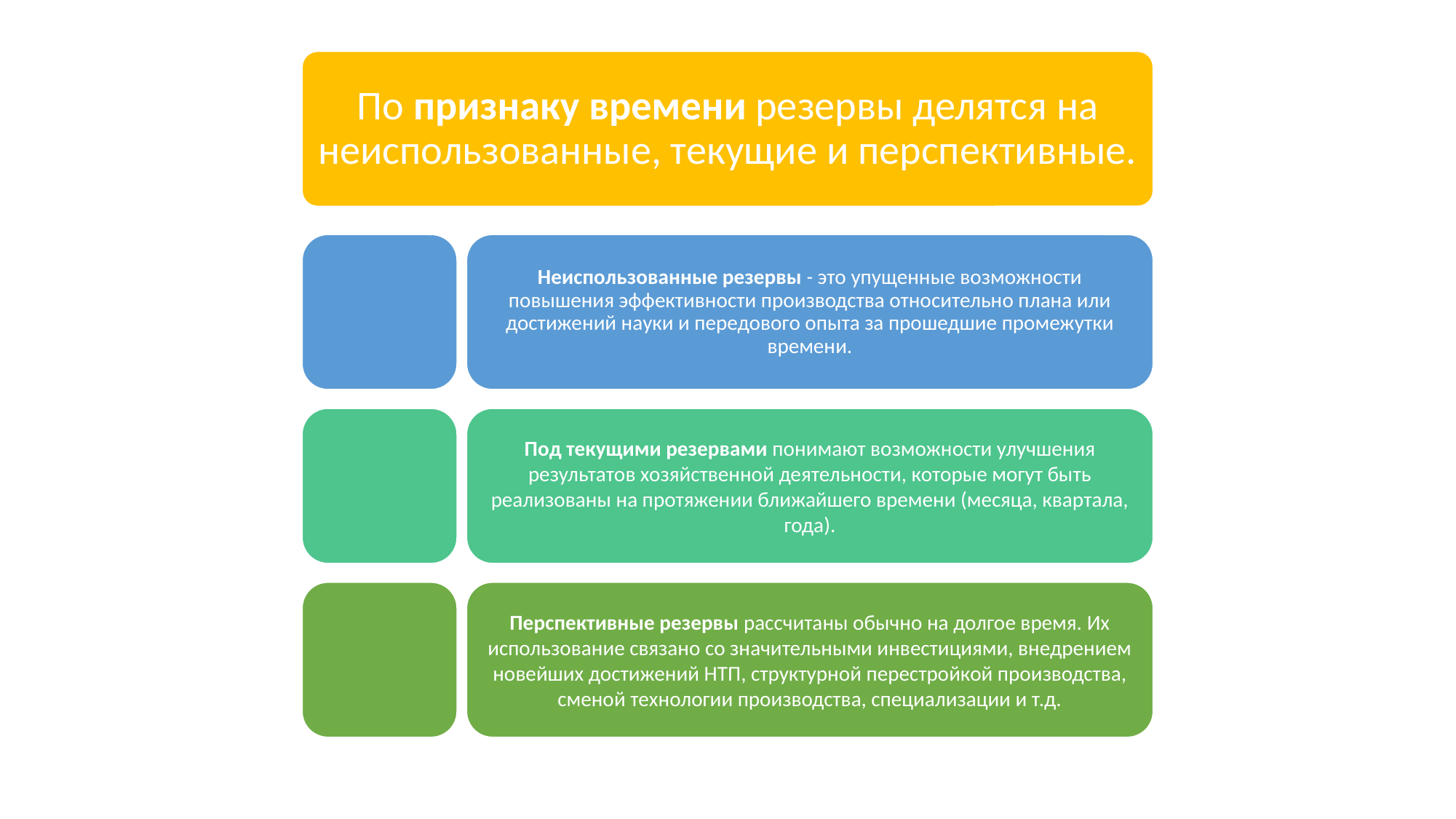

По признаку времени резервы делятся на неиспользованные, текущие и перспективные.
Неиспользованные резервы - это упущенные возможности повышения эффективности производства относительно плана или достижений науки и передового опыта за прошедшие промежутки времени.
Под текущими резервами понимают возможности улучшения результатов хозяйственной деятельности, которые могут быть реализованы на протяжении ближайшего времени (месяца, квартала, года).
Перспективные резервы рассчитаны обычно на долгое время. Их использование связано со значительными инвестициями, внедрением новейших достижений НТП, структурной перестройкой производства, сменой технологии производства, специализации и т.д.